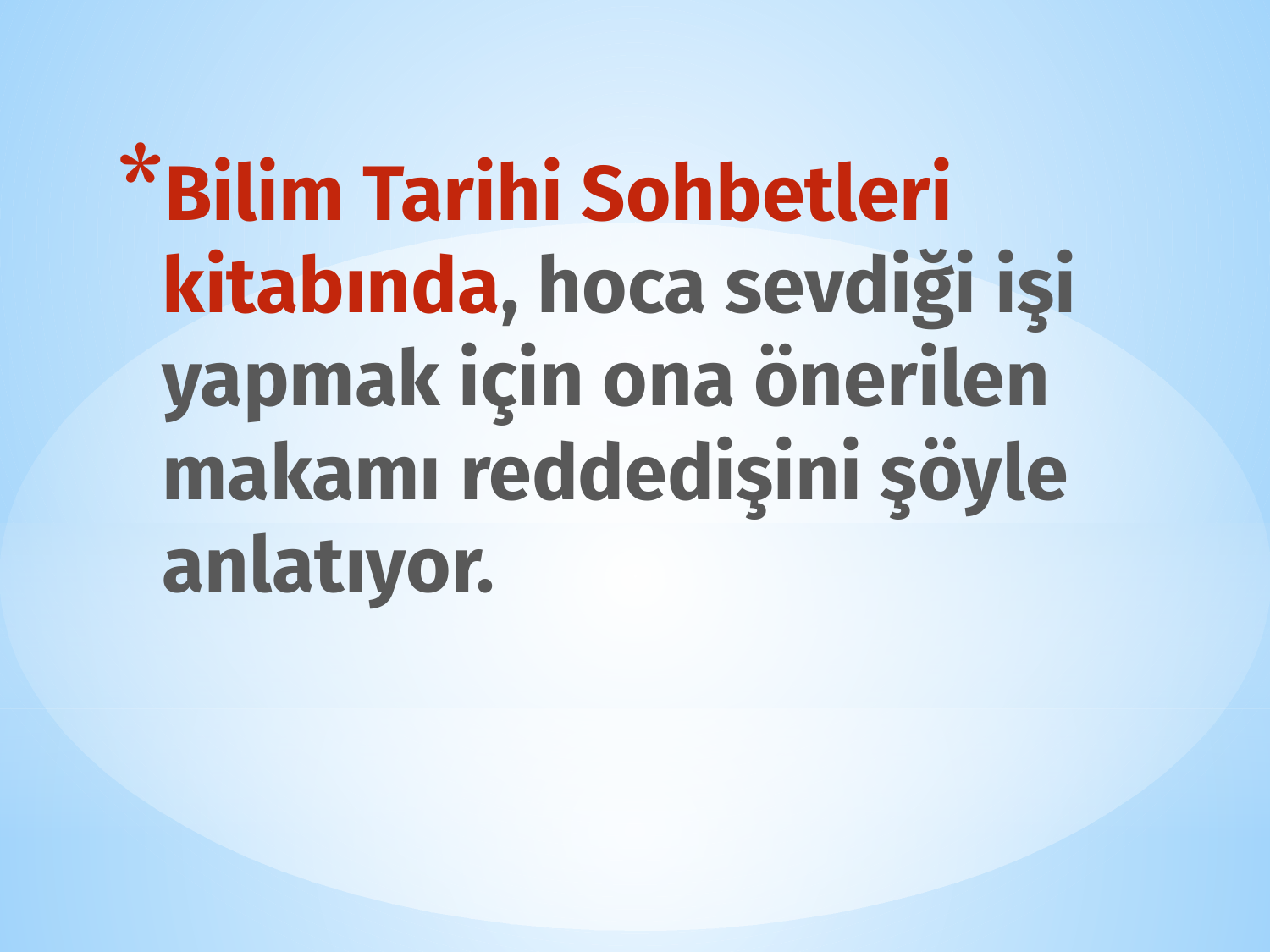

# Bilim Tarihi Sohbetleri kitabında, hoca sevdiği işi yapmak için ona önerilen makamı reddedişini şöyle anlatıyor.